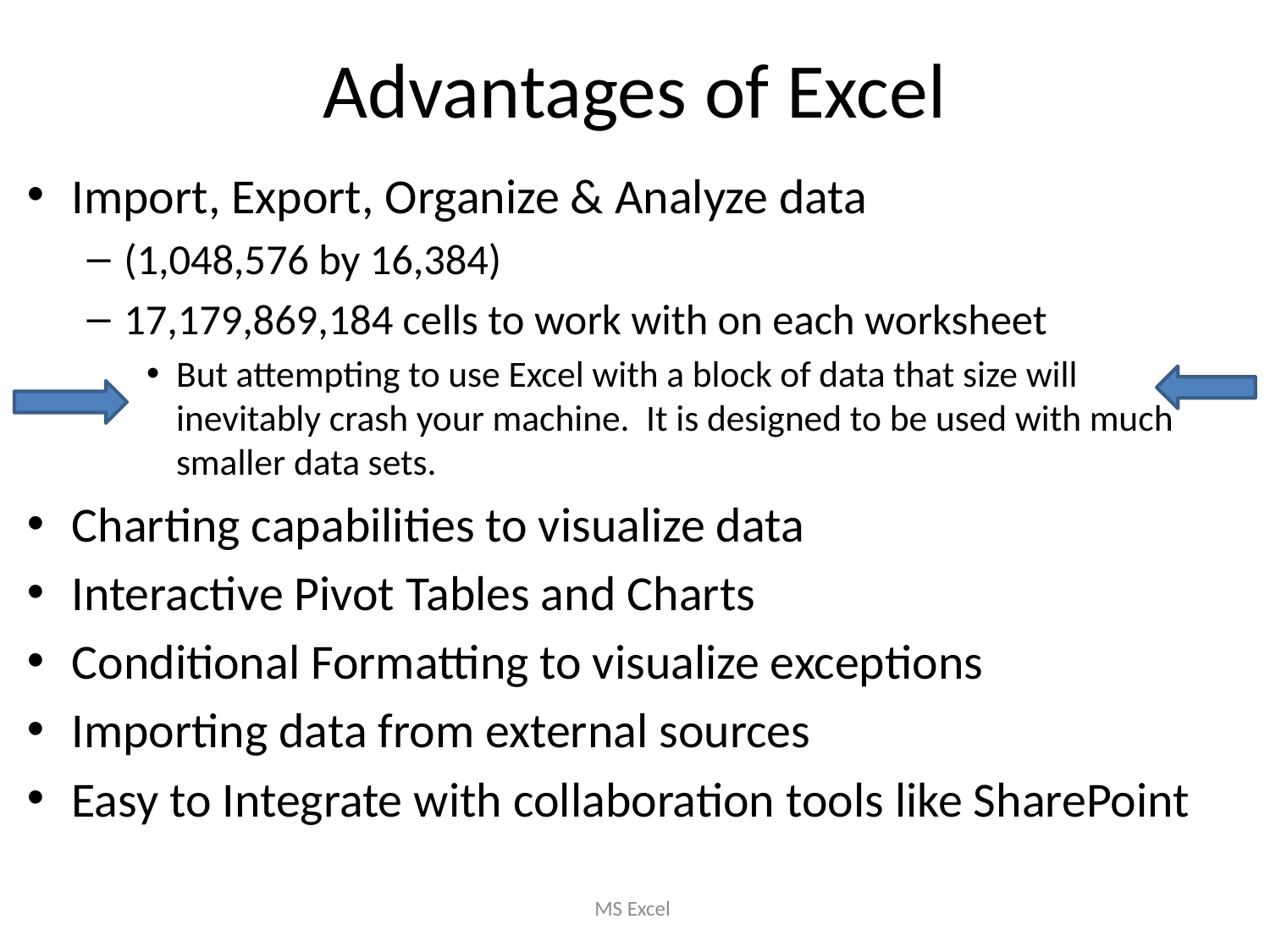

# Advantages of Excel
Import, Export, Organize & Analyze data
(1,048,576 by 16,384)
17,179,869,184 cells to work with on each worksheet
But attempting to use Excel with a block of data that size will inevitably crash your machine.  It is designed to be used with much smaller data sets.
Charting capabilities to visualize data
Interactive Pivot Tables and Charts
Conditional Formatting to visualize exceptions
Importing data from external sources
Easy to Integrate with collaboration tools like SharePoint

MS Excel